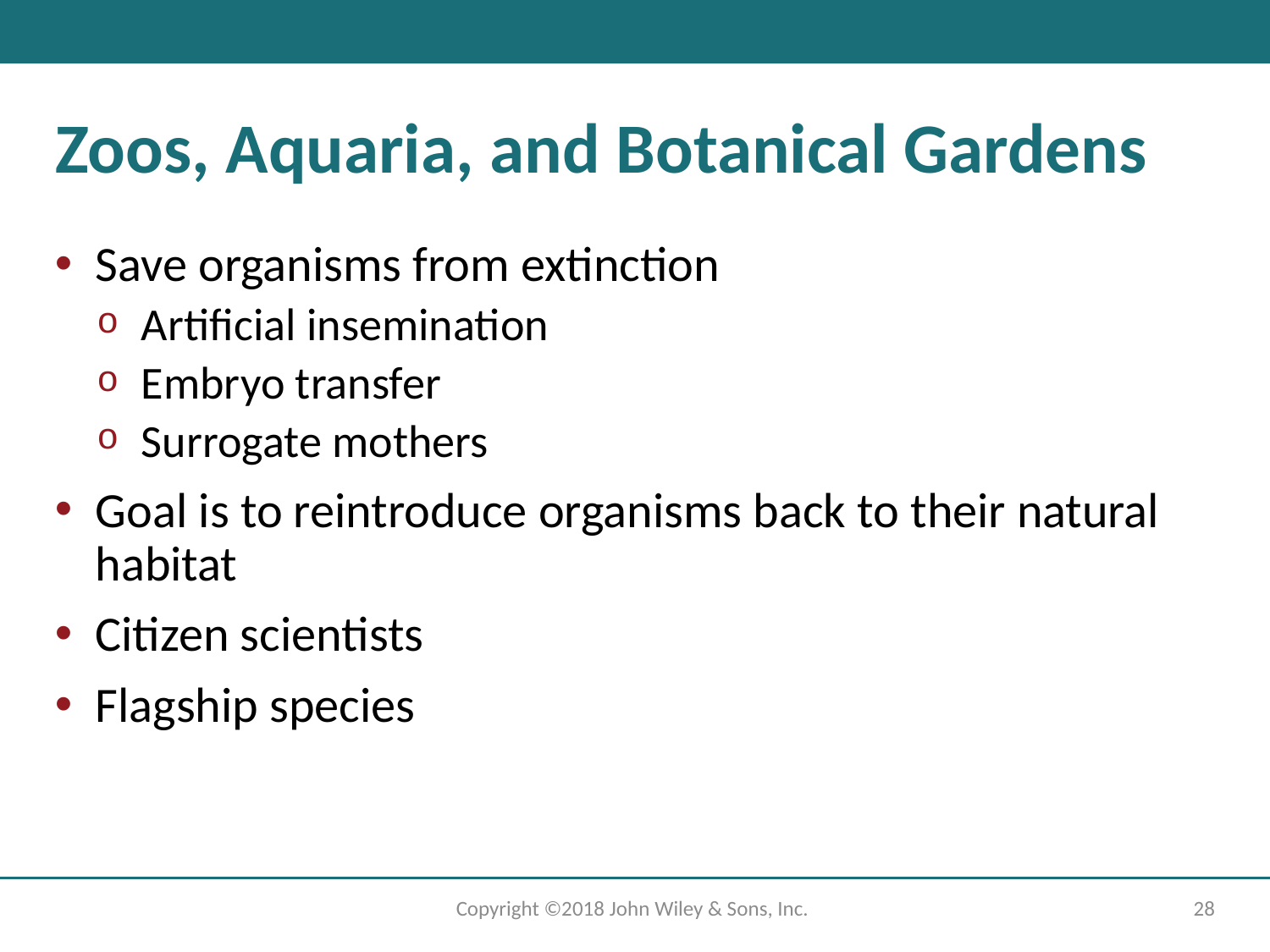

# Zoos, Aquaria, and Botanical Gardens
Save organisms from extinction
Artificial insemination
Embryo transfer
Surrogate mothers
Goal is to reintroduce organisms back to their natural habitat
Citizen scientists
Flagship species
Copyright ©2018 John Wiley & Sons, Inc.
28